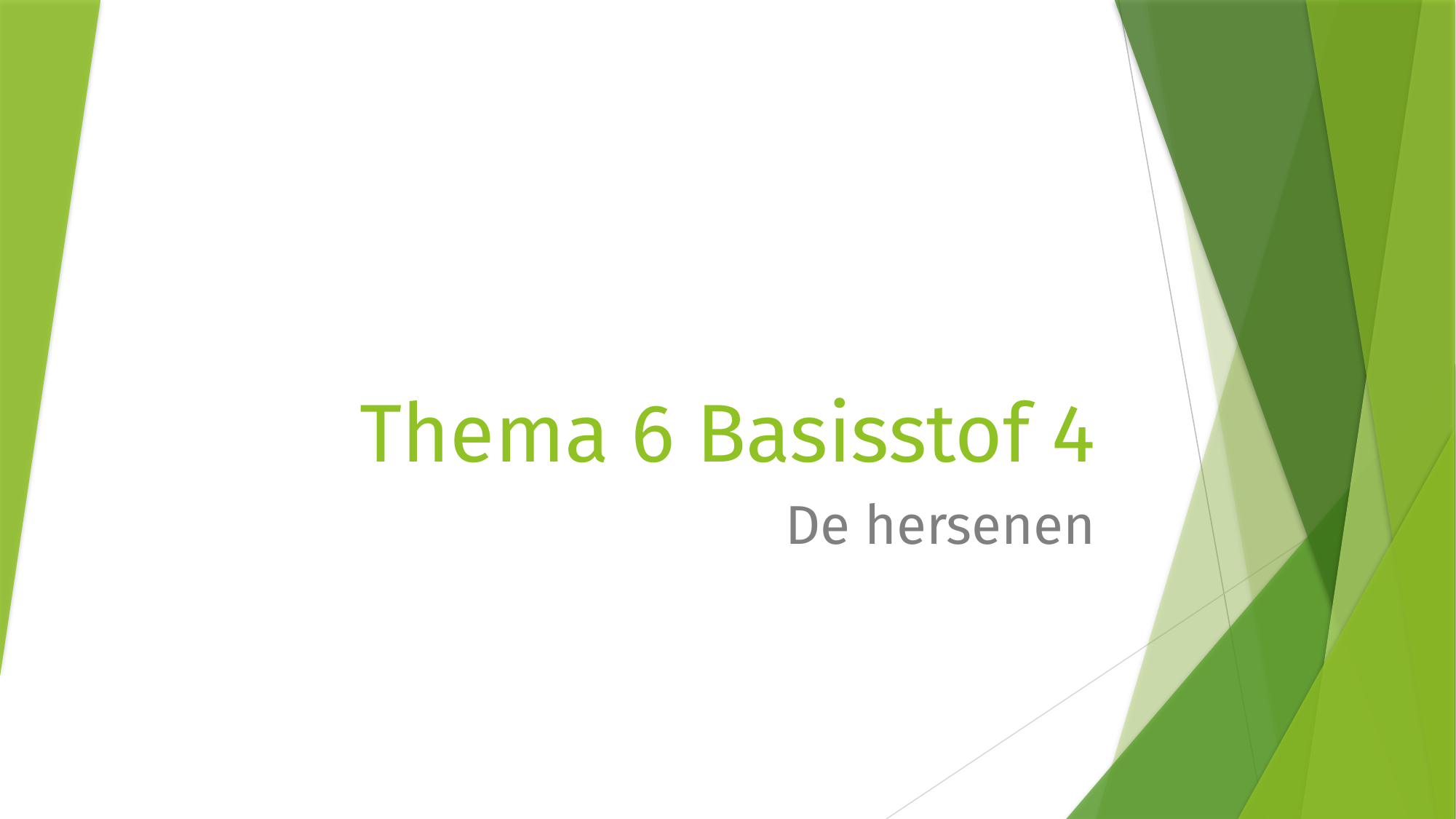

# Thema 6 Basisstof 4
De hersenen